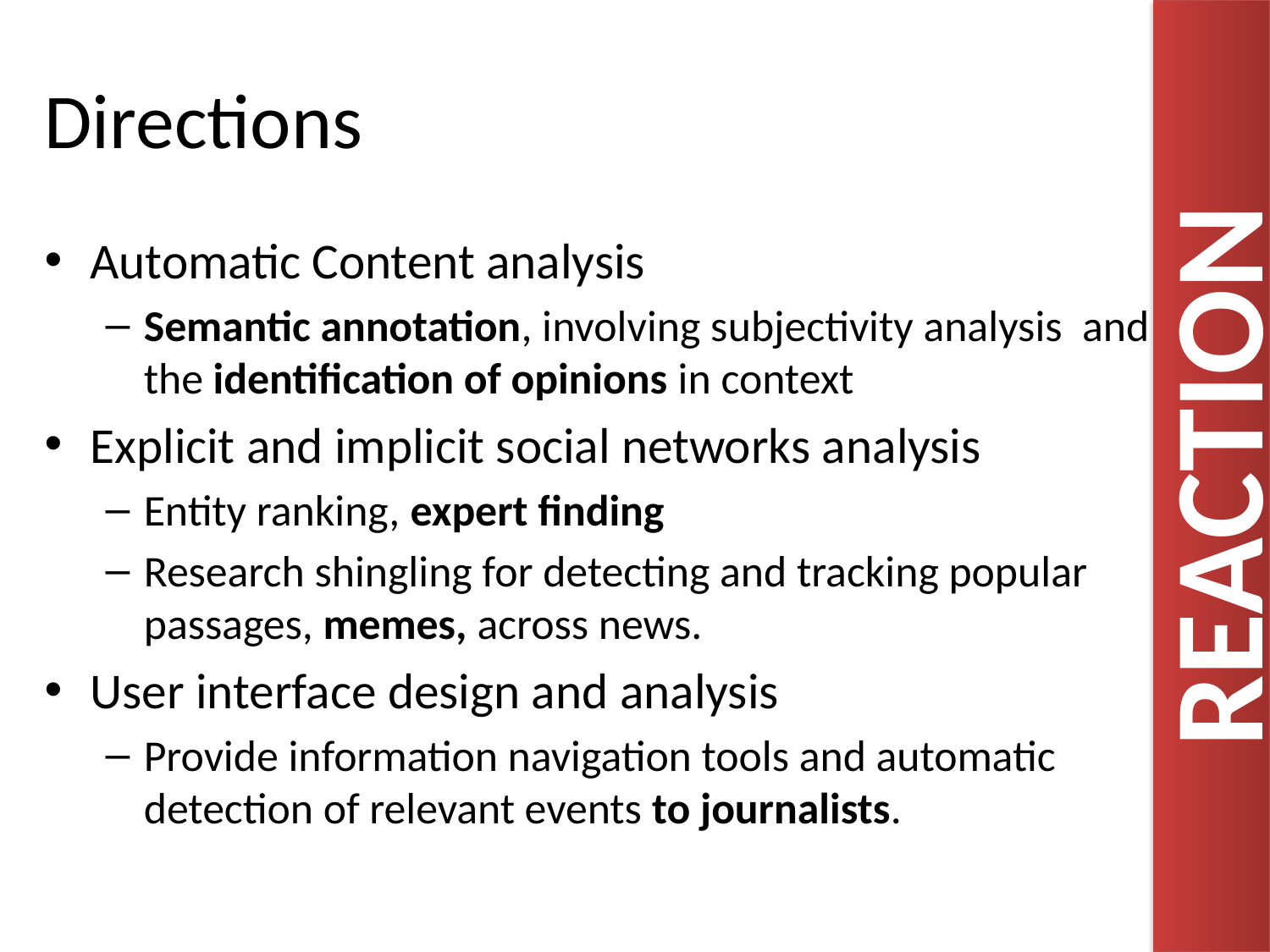

# Directions
Automatic Content analysis
Semantic annotation, involving subjectivity analysis  and the identification of opinions in context
Explicit and implicit social networks analysis
Entity ranking, expert finding
Research shingling for detecting and tracking popular passages, memes, across news.
User interface design and analysis
Provide information navigation tools and automatic detection of relevant events to journalists.